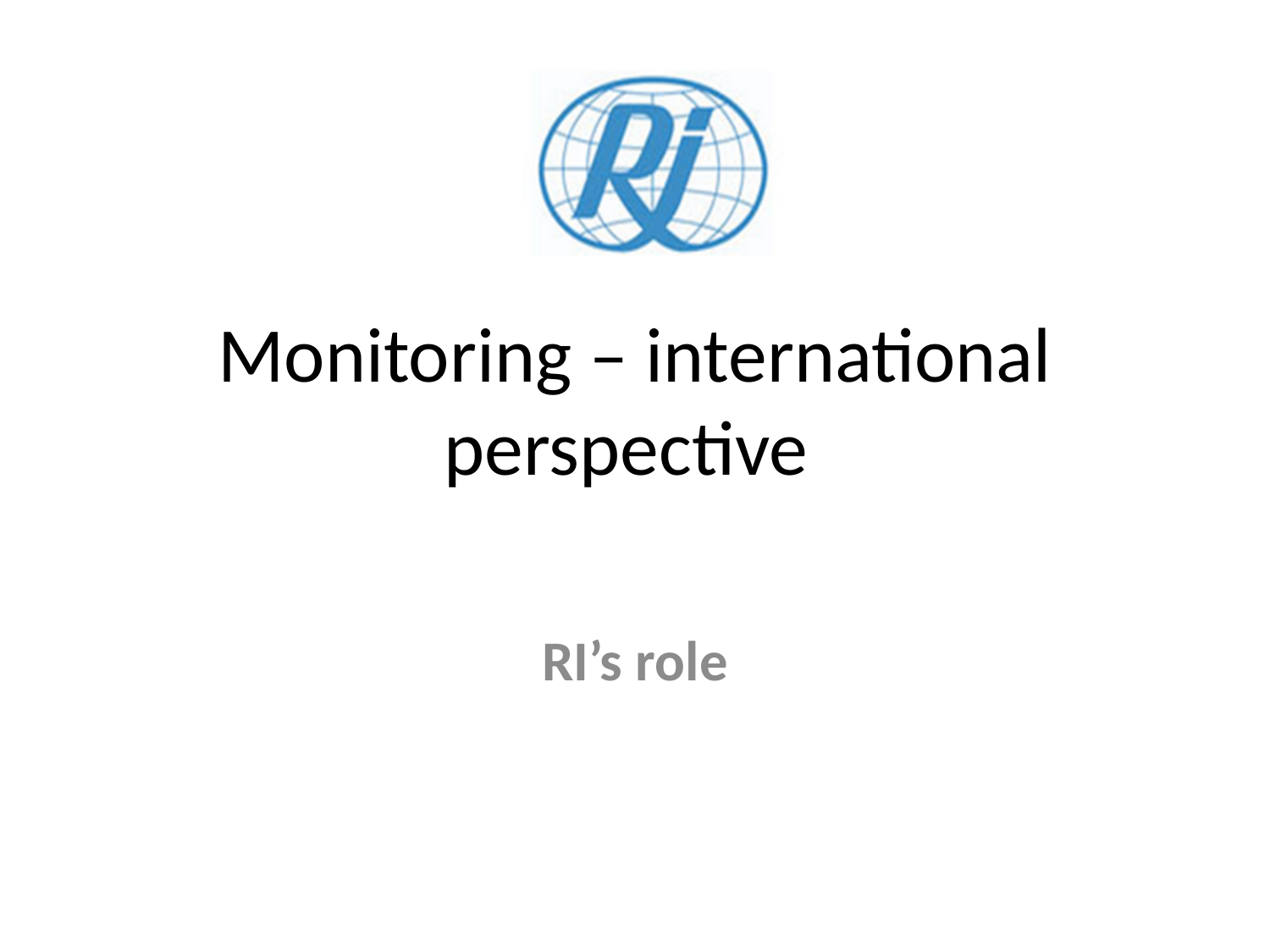

# Monitoring – international perspective

RI’s role